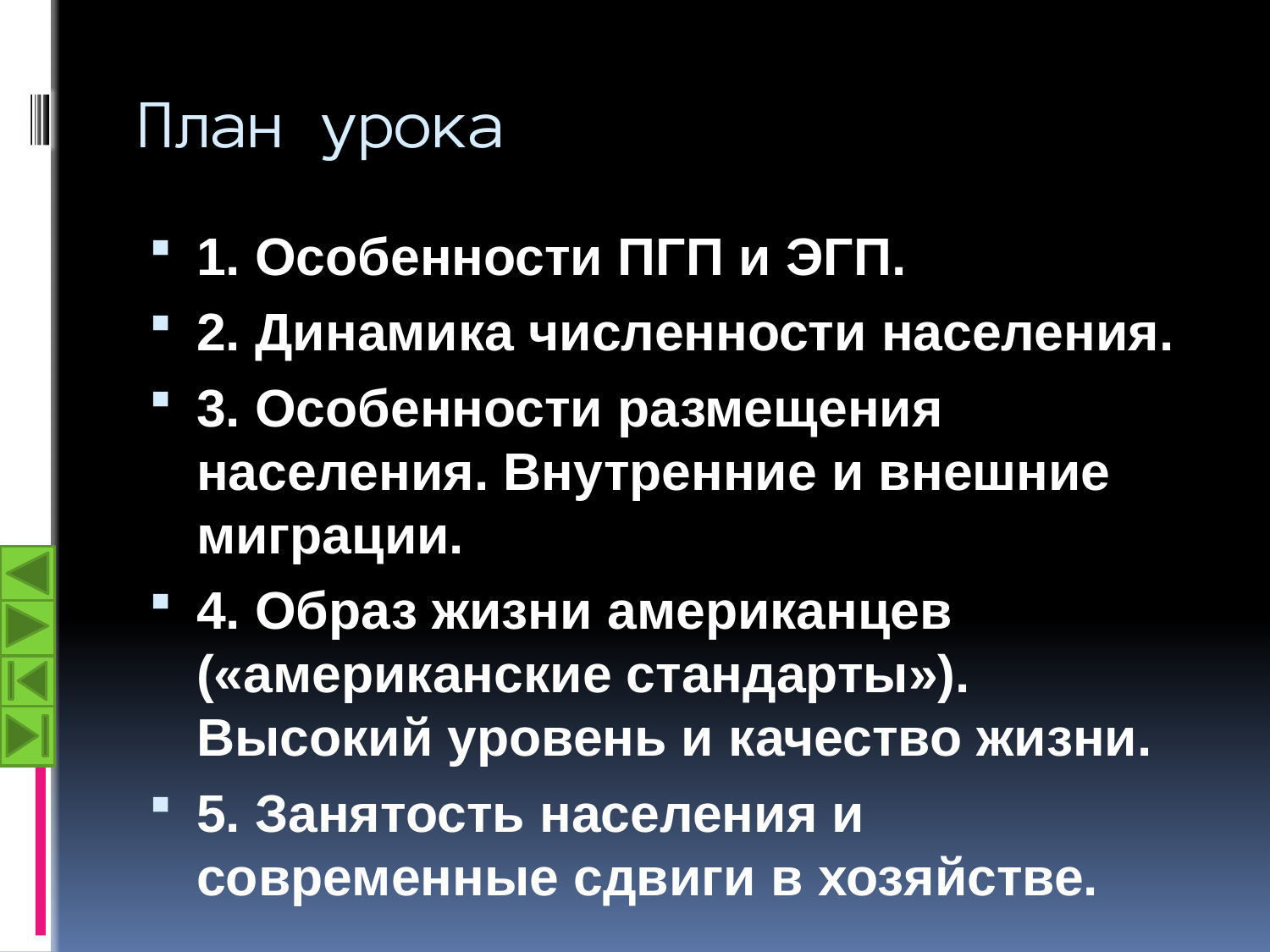

# План урока
1. Особенности ПГП и ЭГП.
2. Динамика численности населения.
3. Особенности размещения населения. Внутренние и внешние миграции.
4. Образ жизни американцев («американские стандарты»). Высокий уровень и качество жизни.
5. Занятость населения и современные сдвиги в хозяйстве.